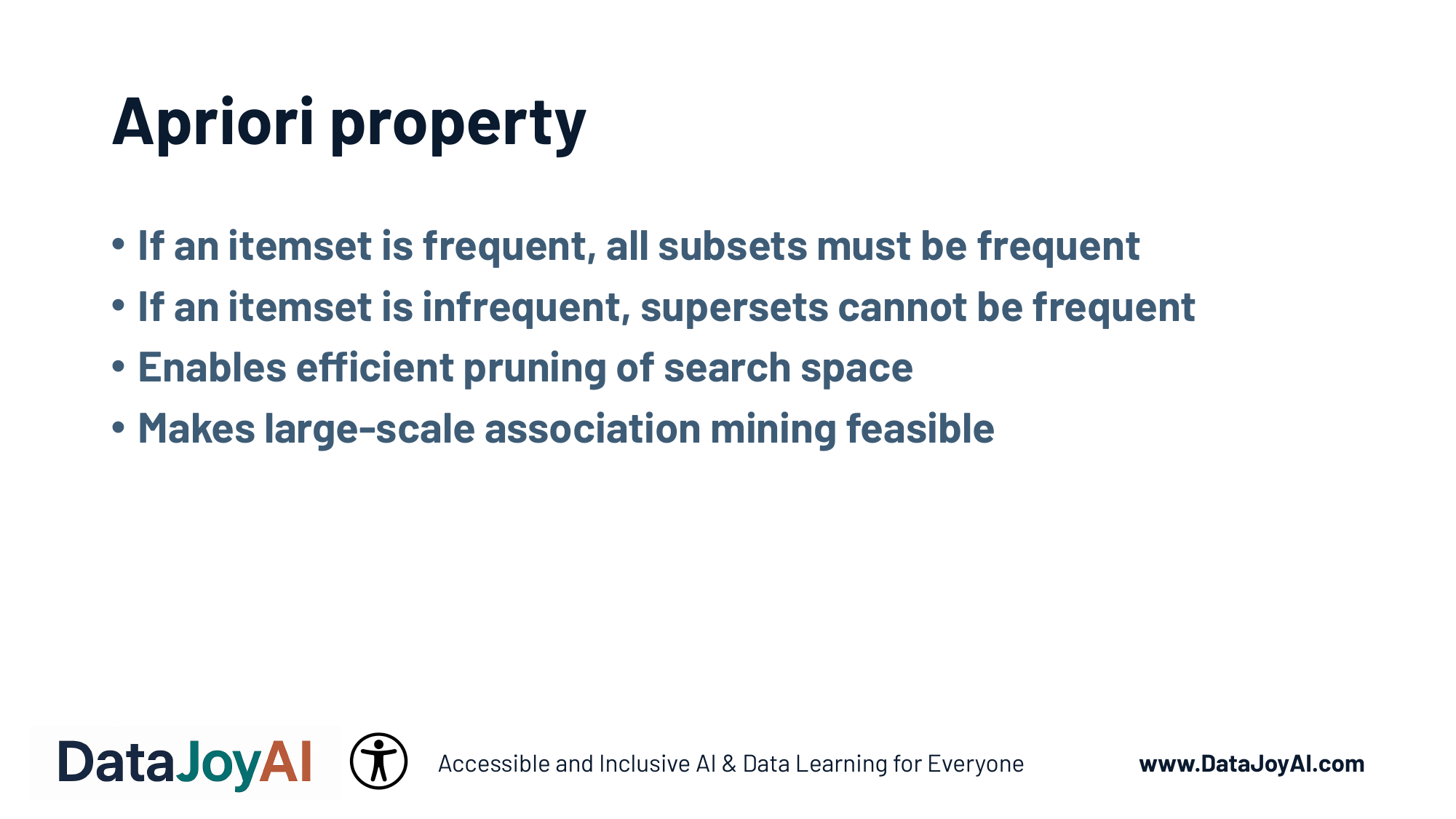

# Apriori property
If an itemset is frequent, all subsets must be frequent
If an itemset is infrequent, supersets cannot be frequent
Enables efficient pruning of search space
Makes large‑scale association mining feasible